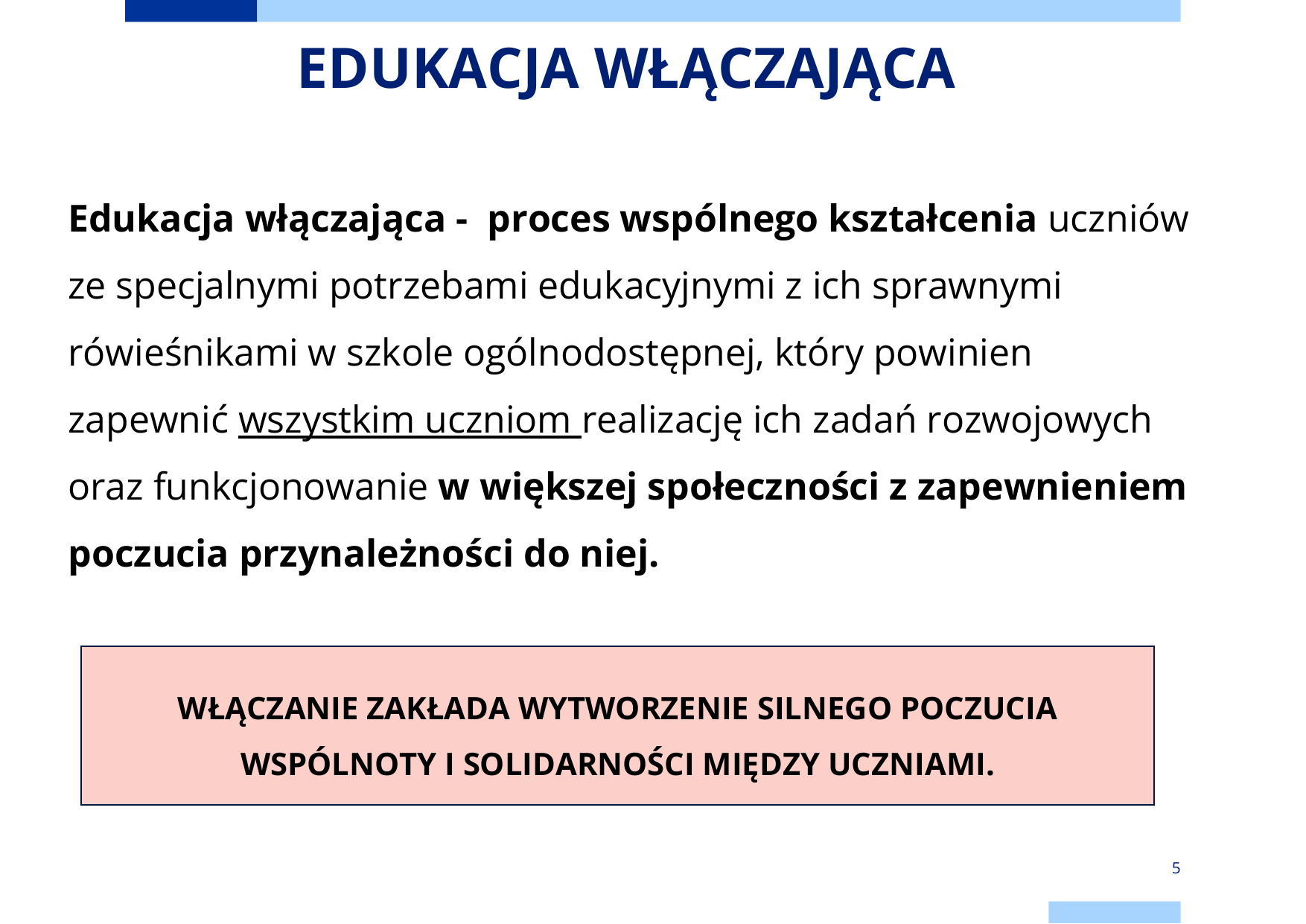

# EDUKACJA WŁĄCZAJĄCA

Edukacja włączająca -  proces wspólnego kształcenia uczniów ze specjalnymi potrzebami edukacyjnymi z ich sprawnymi rówieśnikami w szkole ogólnodostępnej, który powinien zapewnić wszystkim uczniom realizację ich zadań rozwojowych oraz funkcjonowanie w większej społeczności z zapewnieniem poczucia przynależności do niej.

WŁĄCZANIE ZAKŁADA WYTWORZENIE SILNEGO POCZUCIA WSPÓLNOTY I SOLIDARNOŚCI MIĘDZY UCZNIAMI.
5